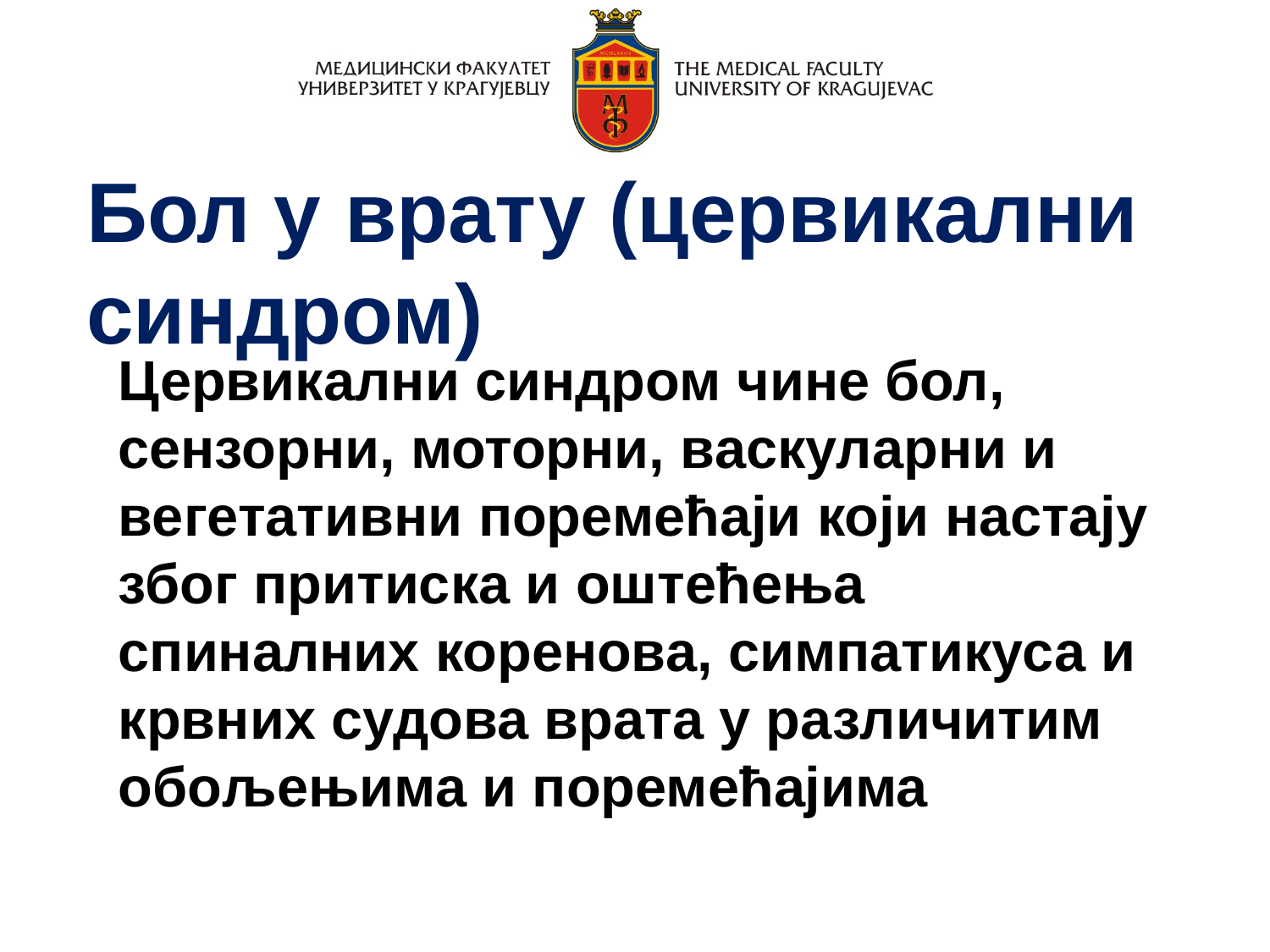

Бол у врату (цервикални синдром)
Цервикални синдром чине бол, сензорни, моторни, васкуларни и вегетативни поремећаји који настају због притиска и оштећења спиналних коренова, симпатикуса и крвних судова врата у различитим обољењима и поремећајима